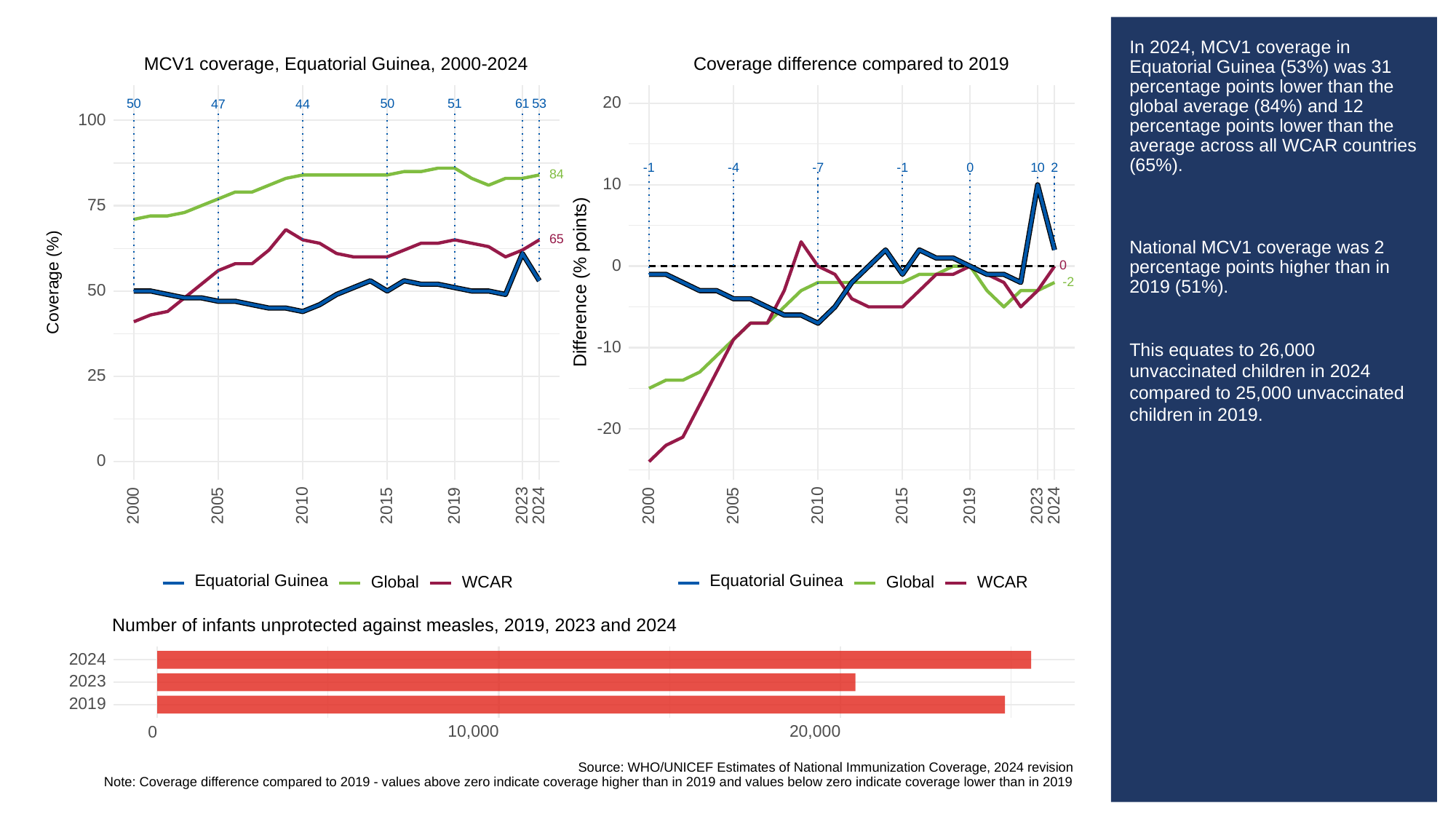

# In 2024, MCV1 coverage in Equatorial Guinea (53%) was 31 percentage points lower than the global average (84%) and 12 percentage points lower than the average across all WCAR countries (65%).

National MCV1 coverage was 2 percentage points higher than in 2019 (51%).

This equates to 26,000 unvaccinated children in 2024 compared to 25,000 unvaccinated children in 2019.

MCV1 coverage, Equatorial Guinea, 2000-2024
Coverage difference compared to 2019

20
53
50
50
51
61
47
44

100

0
10
-1
-1
2
-4
-7

84

10

75

65

0
0

Difference (% points)
Coverage (%)
-2
50

-10

25

-20

0

2023
2023
2000
2005
2010
2015
2019
2024
2000
2005
2010
2015
2019
2024
Equatorial Guinea
Equatorial Guinea
Global
WCAR
Global
WCAR

Number of infants unprotected against measles, 2019, 2023 and 2024

2024

2023

2019

10,000
20,000
0
Source: WHO/UNICEF Estimates of National Immunization Coverage, 2024 revision
Note: Coverage difference compared to 2019 - values above zero indicate coverage higher than in 2019 and values below zero indicate coverage lower than in 2019